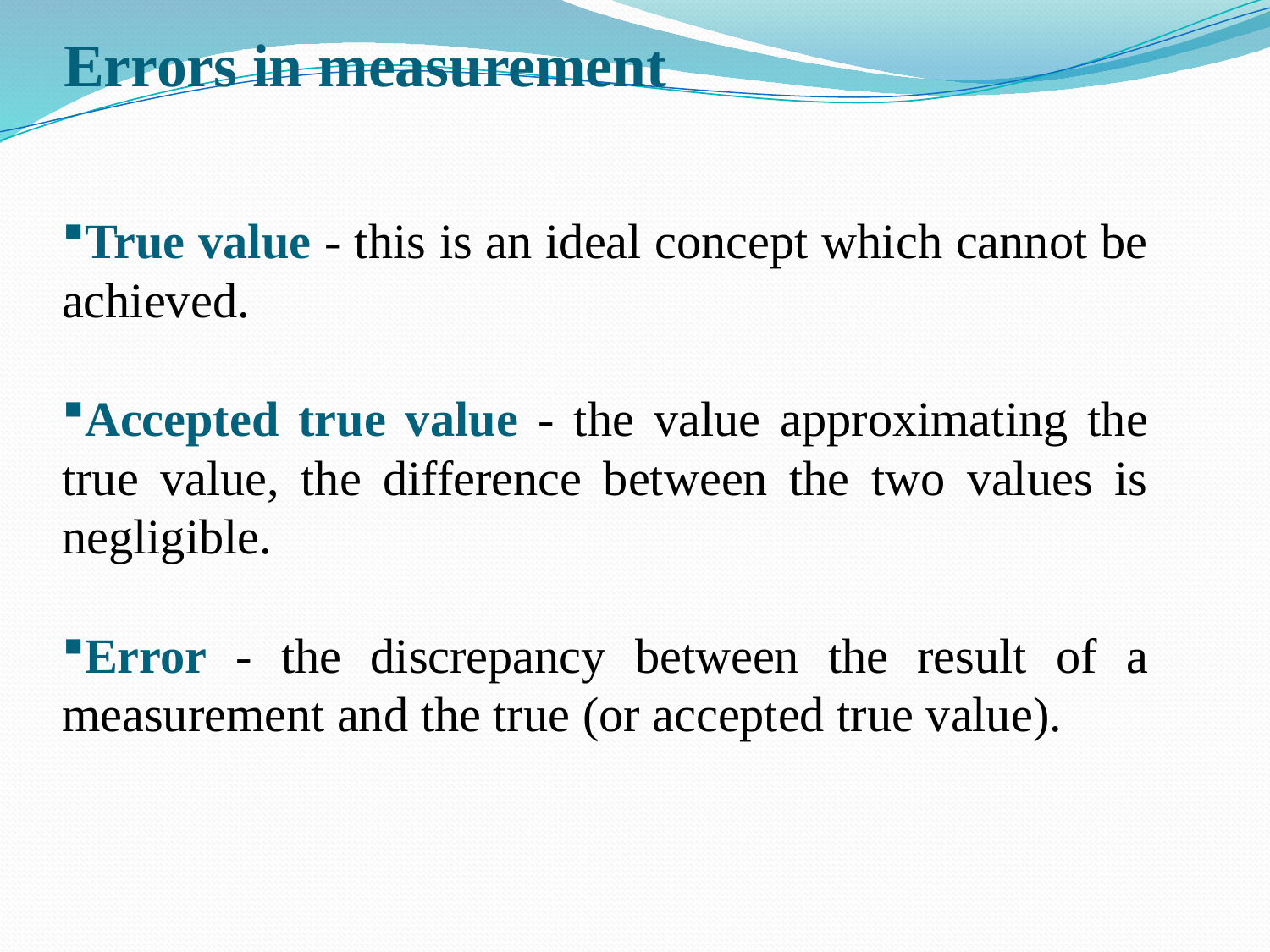

# Errors in measurement
True value - this is an ideal concept which cannot be achieved.

Accepted true value - the value approximating the true value, the difference between the two values is negligible.

Error - the discrepancy between the result of a measurement and the true (or accepted true value).